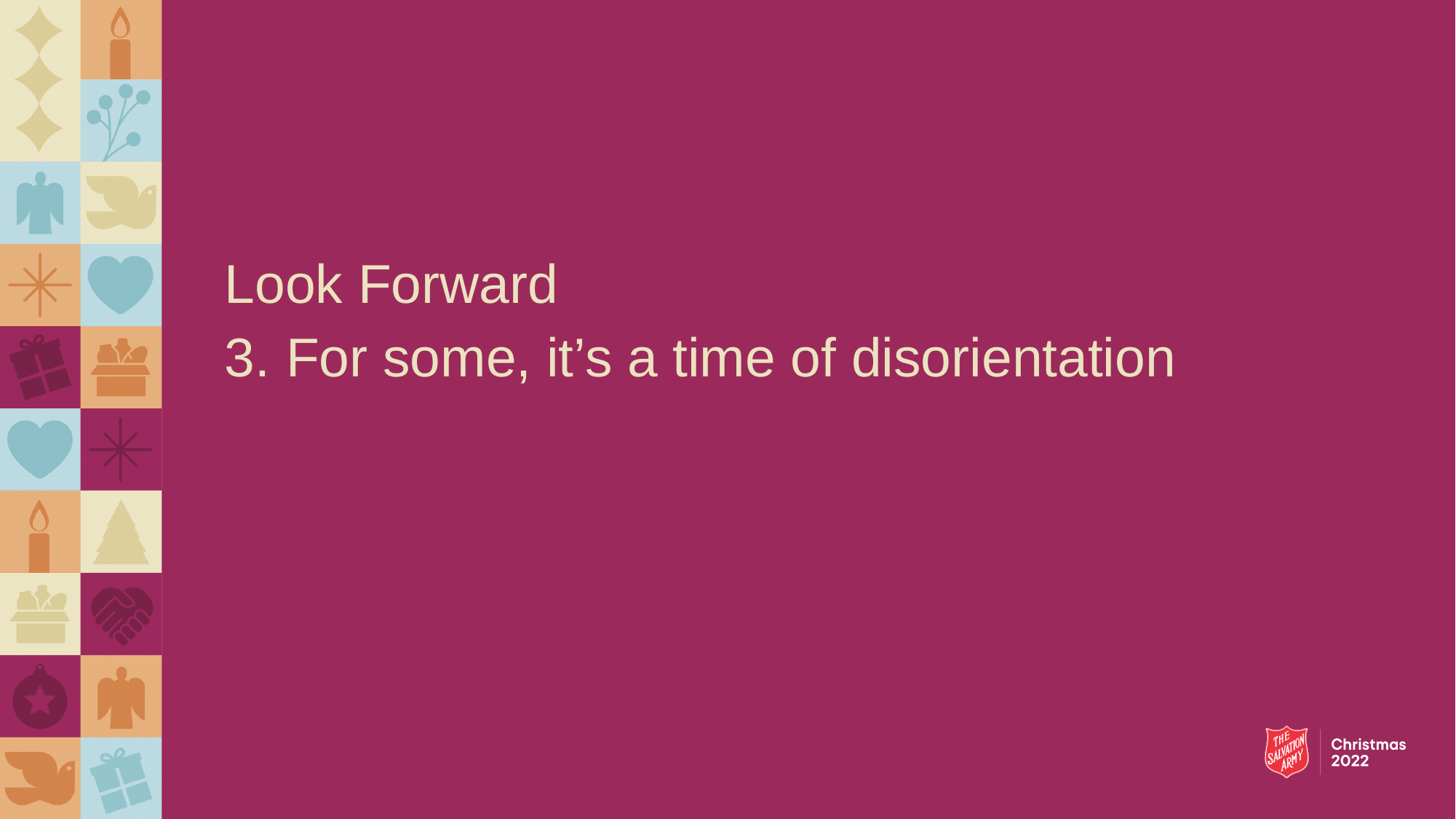

Look Forward
For some, it’s a time of disorientation